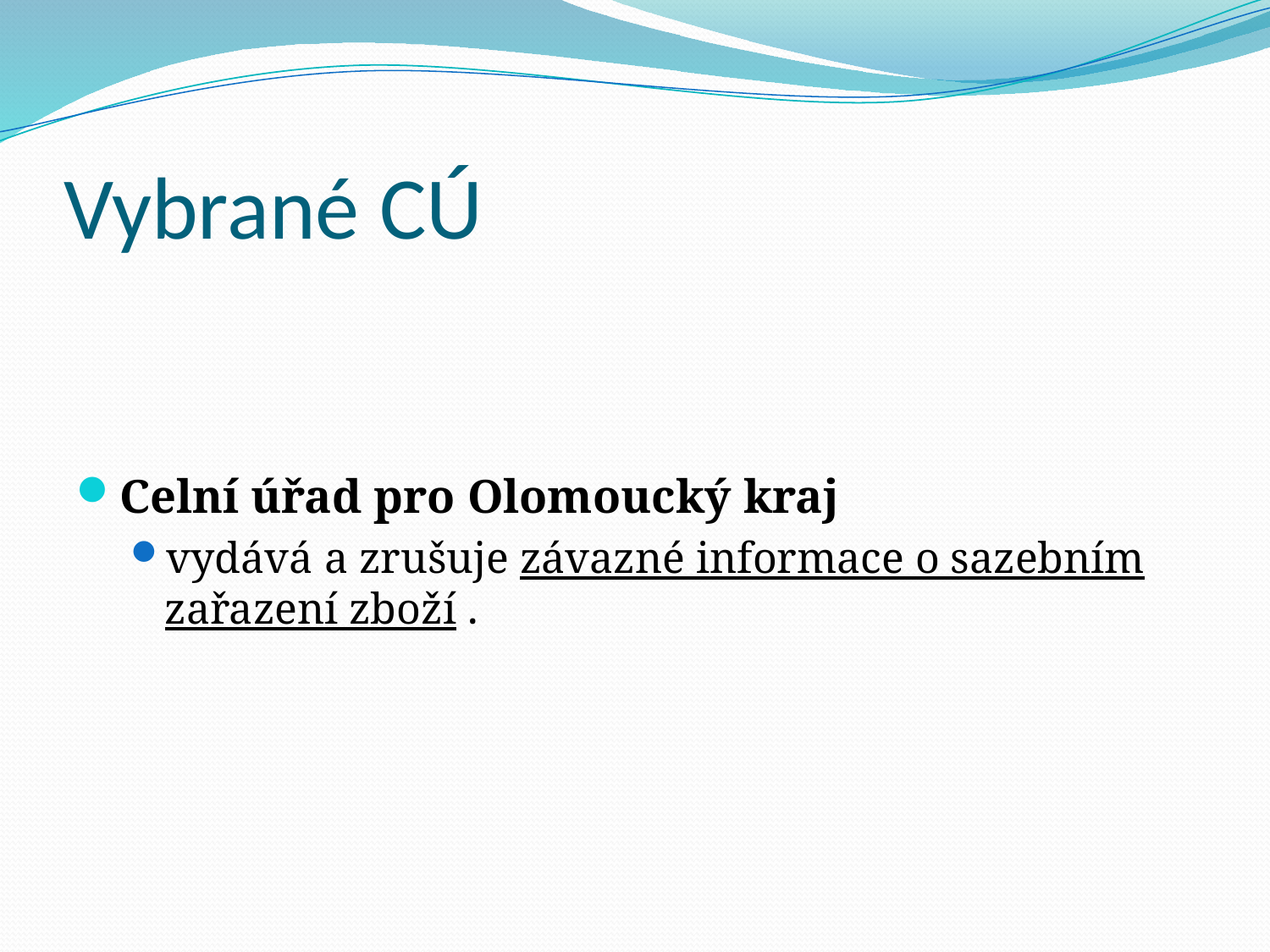

# Vybrané CÚ

Celní úřad pro Olomoucký kraj
vydává a zrušuje závazné informace o sazebním zařazení zboží .